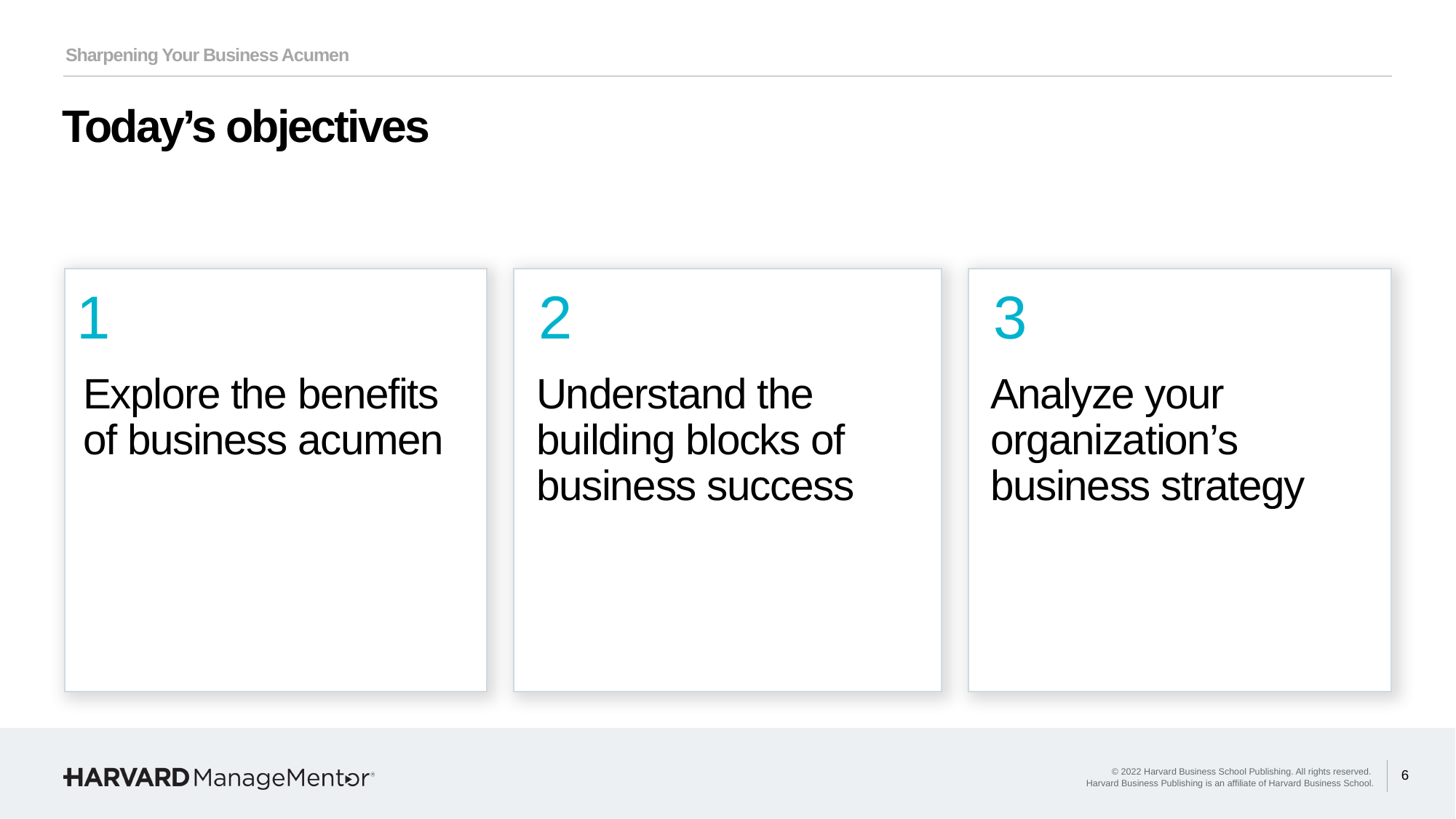

Sharpening Your Business Acumen

Today’s objectives
Explore the benefits of business acumen
Understand the building blocks of business success
Analyze your organization’s business strategy